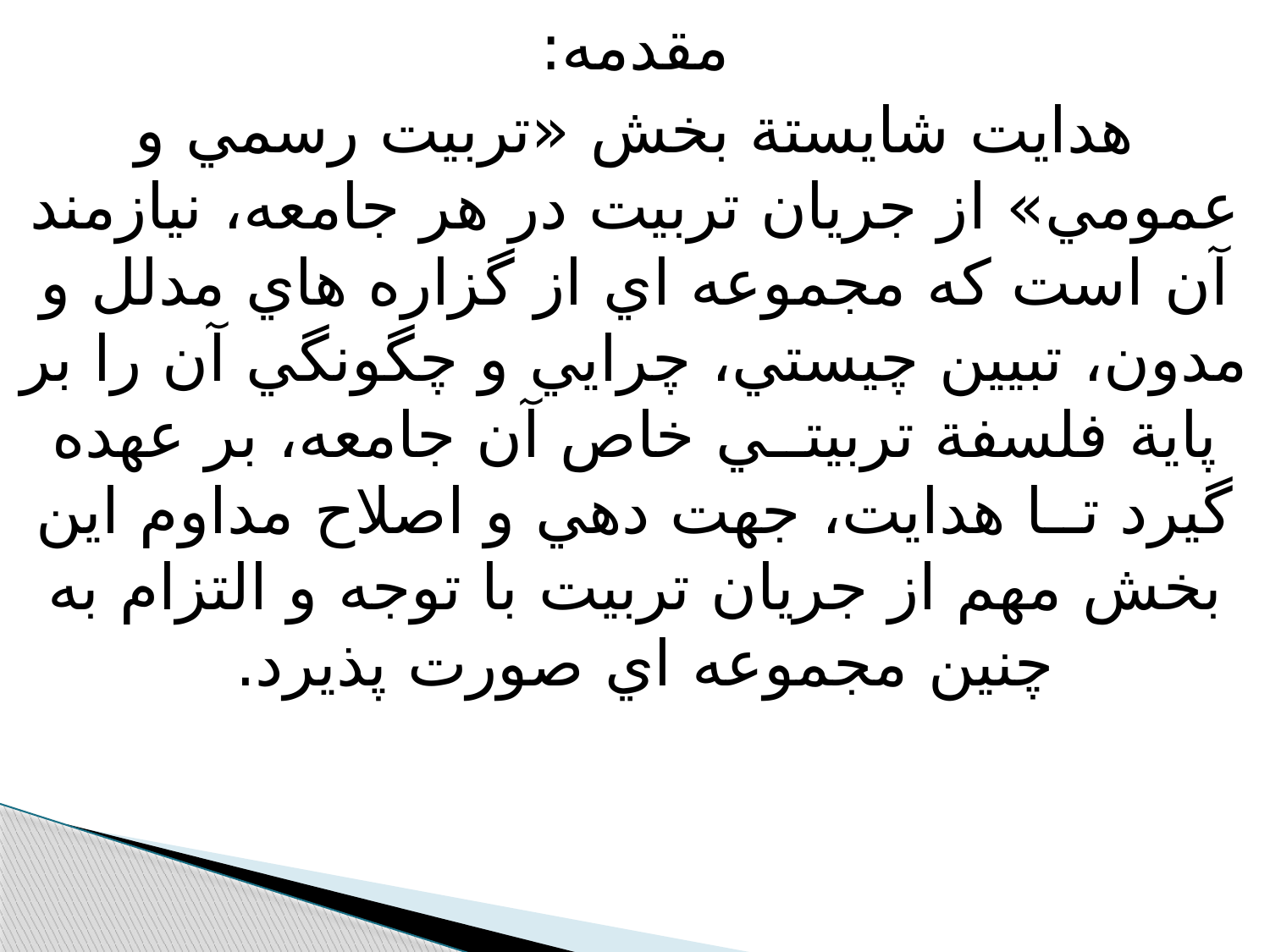

مقدمه:
هدايت شايستة بخش «تربيت رسمي و عمومي» از جريان تربيت در هر جامعه، نيازمند آن است كه مجموعه اي از گزاره هاي مدلل و مدون، تبيين چيستي، چرايي و چگونگي آن را بر پاية فلسفة تربيتــي خاص آن جامعه، بر عهده گيرد تــا هدايت، جهت دهي و اصلاح مداوم اين بخش مهم از جريان تربيت با توجه و التزام به چنين مجموعه اي صورت پذيرد.